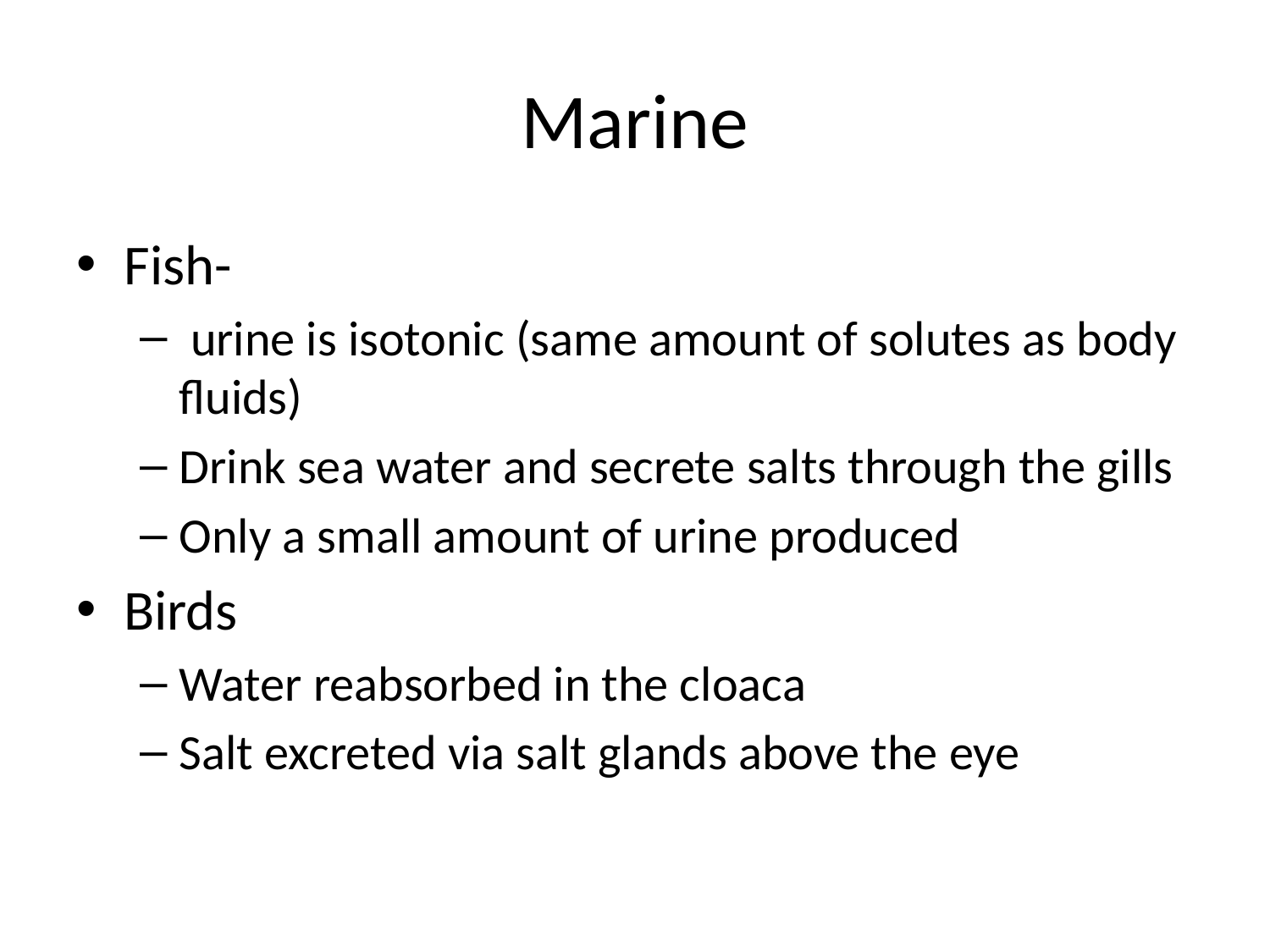

# Marine
Fish-
 urine is isotonic (same amount of solutes as body fluids)
Drink sea water and secrete salts through the gills
Only a small amount of urine produced
Birds
Water reabsorbed in the cloaca
Salt excreted via salt glands above the eye